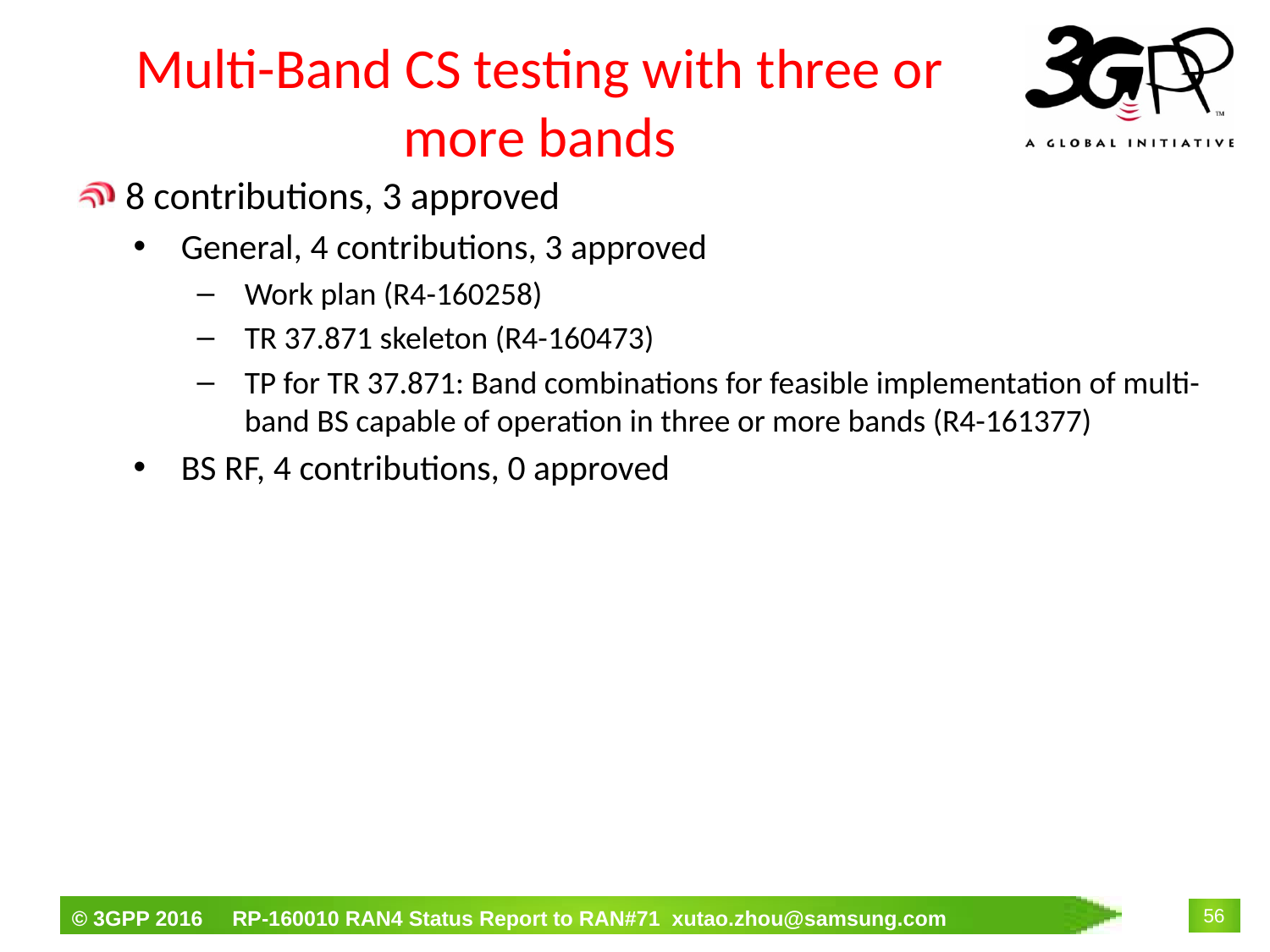

# Multi-Band CS testing with three or more bands
8 contributions, 3 approved
General, 4 contributions, 3 approved
Work plan (R4-160258)
TR 37.871 skeleton (R4-160473)
TP for TR 37.871: Band combinations for feasible implementation of multi-band BS capable of operation in three or more bands (R4-161377)
BS RF, 4 contributions, 0 approved